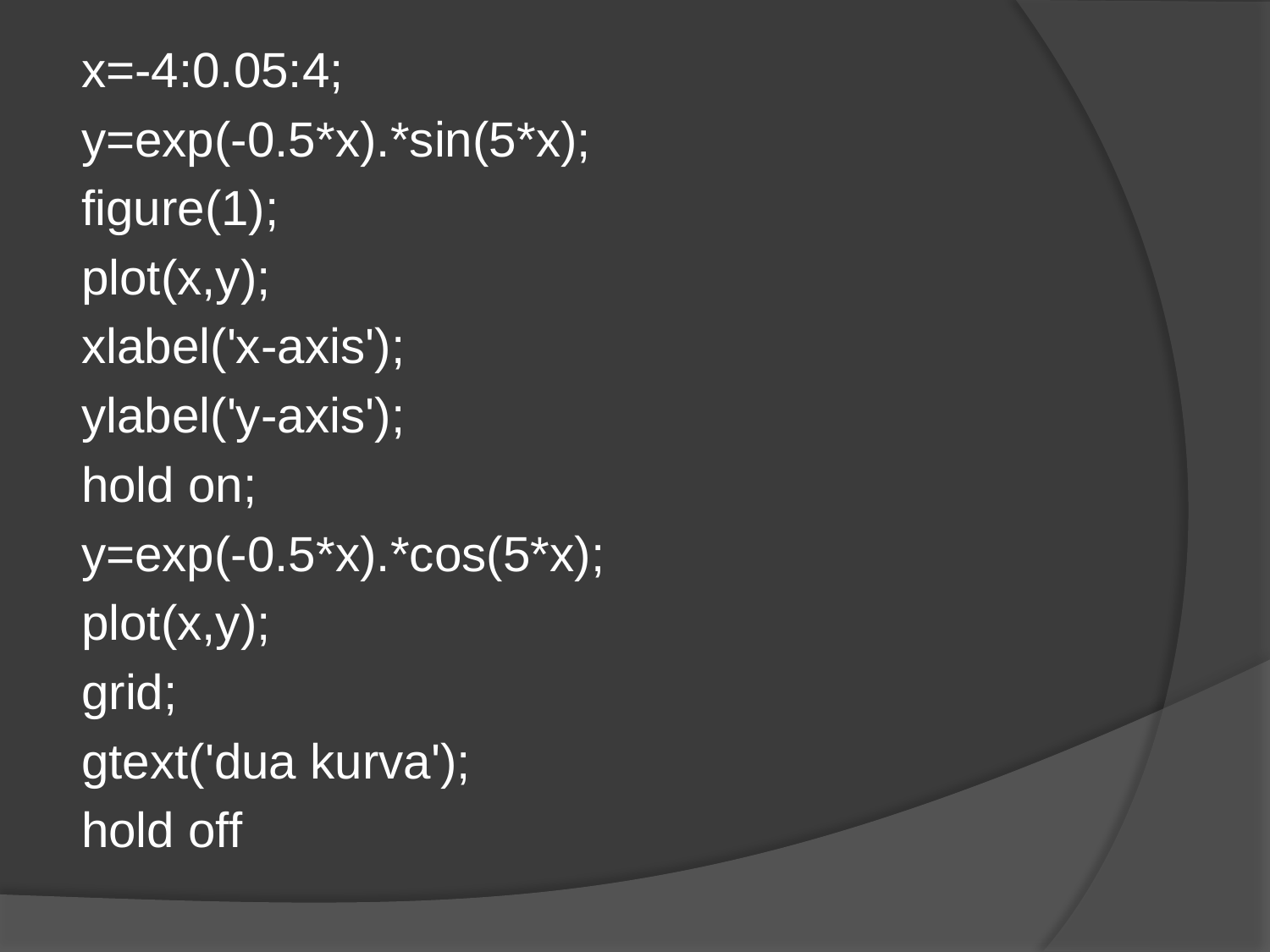

x=-4:0.05:4;
y=exp(-0.5*x).*sin(5*x);
figure(1);
plot(x,y);
xlabel('x-axis');
ylabel('y-axis');
hold on;
y=exp(-0.5*x).*cos(5*x);
plot(x,y);
grid;
gtext('dua kurva');
hold off